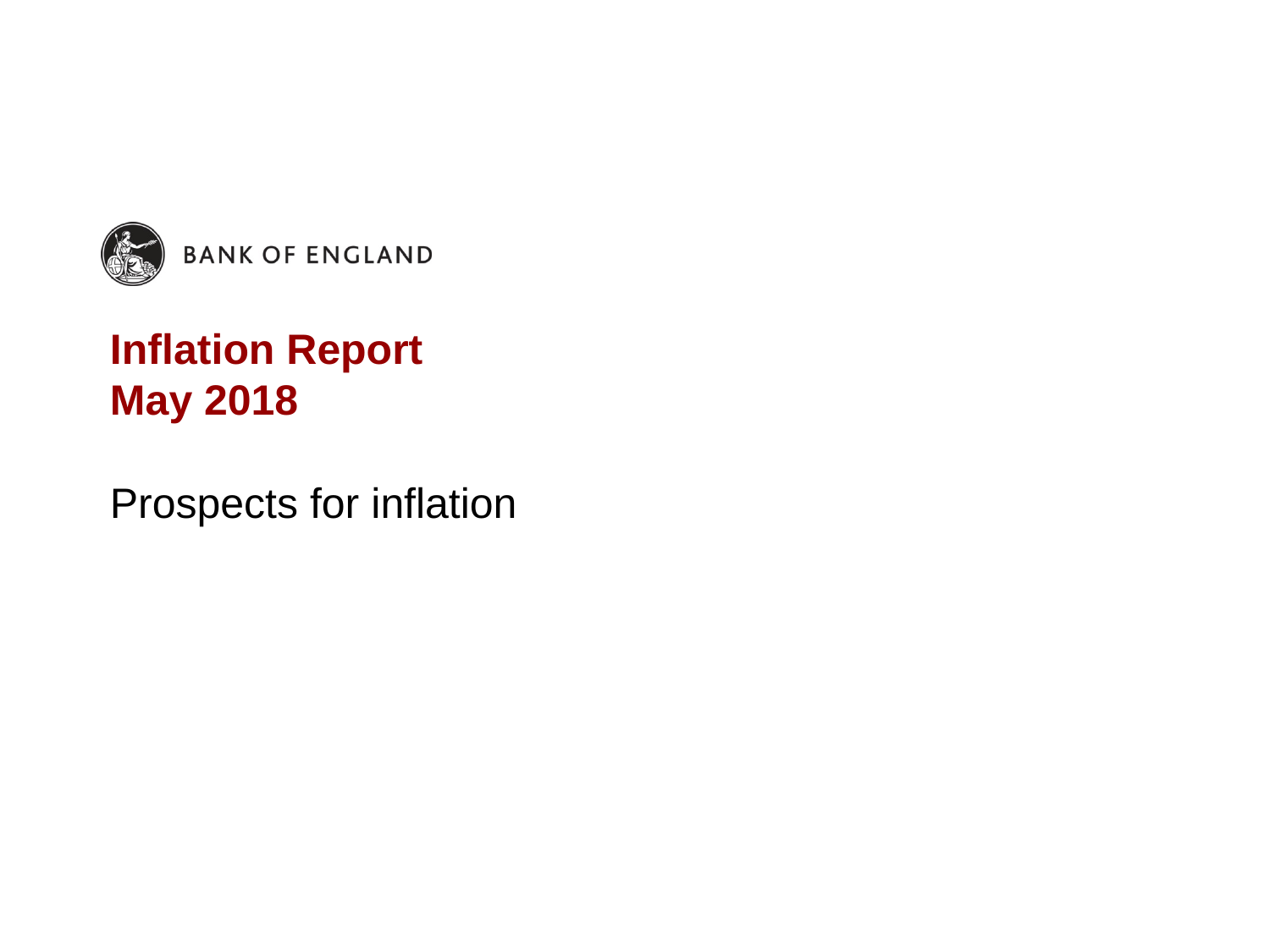

# Inflation Report May 2018
Prospects for inflation